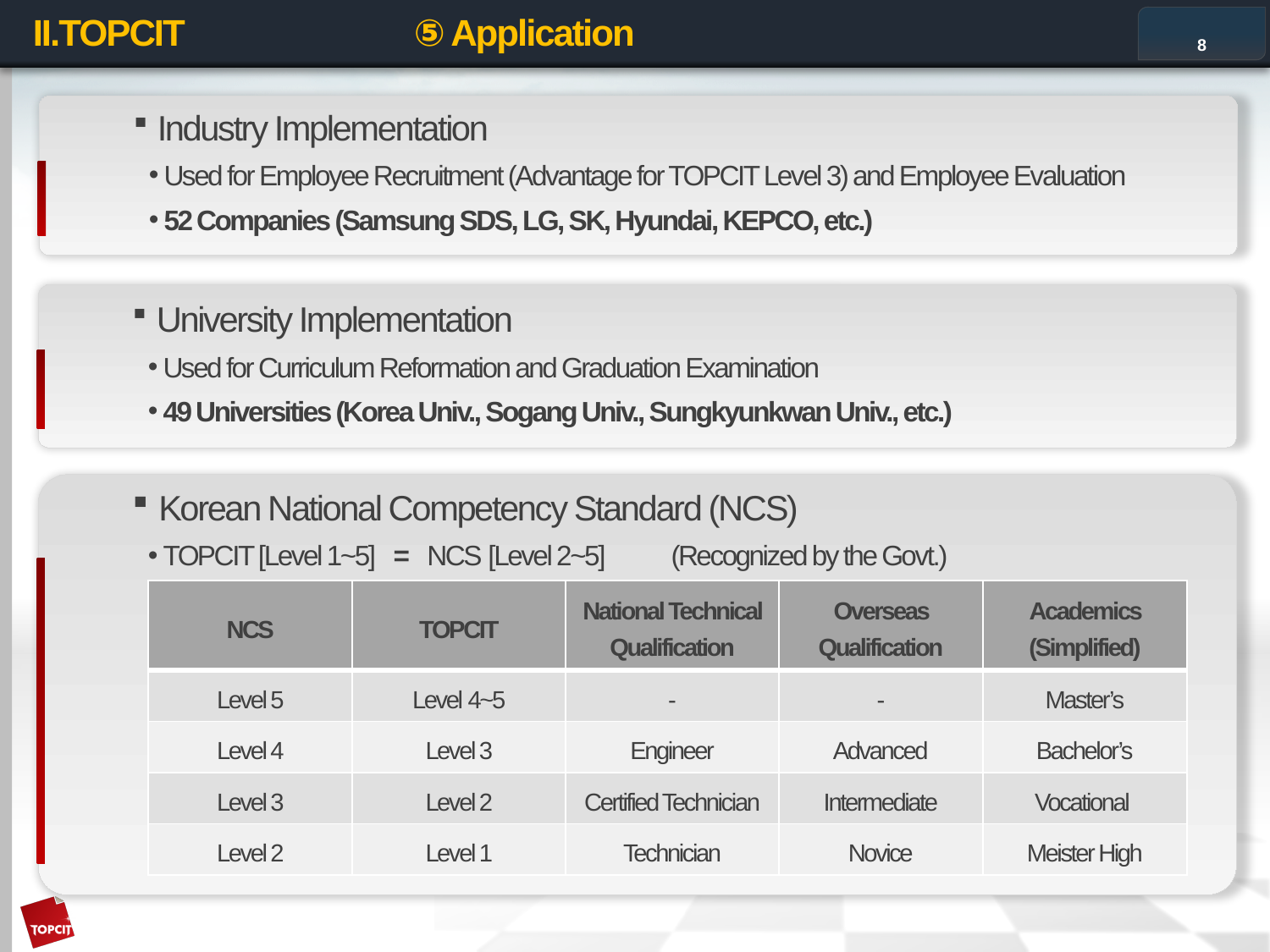

# II.TOPCIT		⑤ Application
8

 Industry Implementation
Used for Employee Recruitment (Advantage for TOPCIT Level 3) and Employee Evaluation
52 Companies (Samsung SDS, LG, SK, Hyundai, KEPCO, etc.)

 University Implementation
Used for Curriculum Reformation and Graduation Examination
49 Universities (Korea Univ., Sogang Univ., Sungkyunkwan Univ., etc.)

 Korean National Competency Standard (NCS)
TOPCIT [Level 1~5]   =   NCS [Level 2~5]	(Recognized by the Govt.)
| NCS | TOPCIT | National Technical Qualification | Overseas Qualification | Academics (Simplified) |
| --- | --- | --- | --- | --- |
| Level 5 | Level 4~5 | - | - | Master’s |
| Level 4 | Level 3 | Engineer | Advanced | Bachelor’s |
| Level 3 | Level 2 | Certified Technician | Intermediate | Vocational |
| Level 2 | Level 1 | Technician | Novice | Meister High |